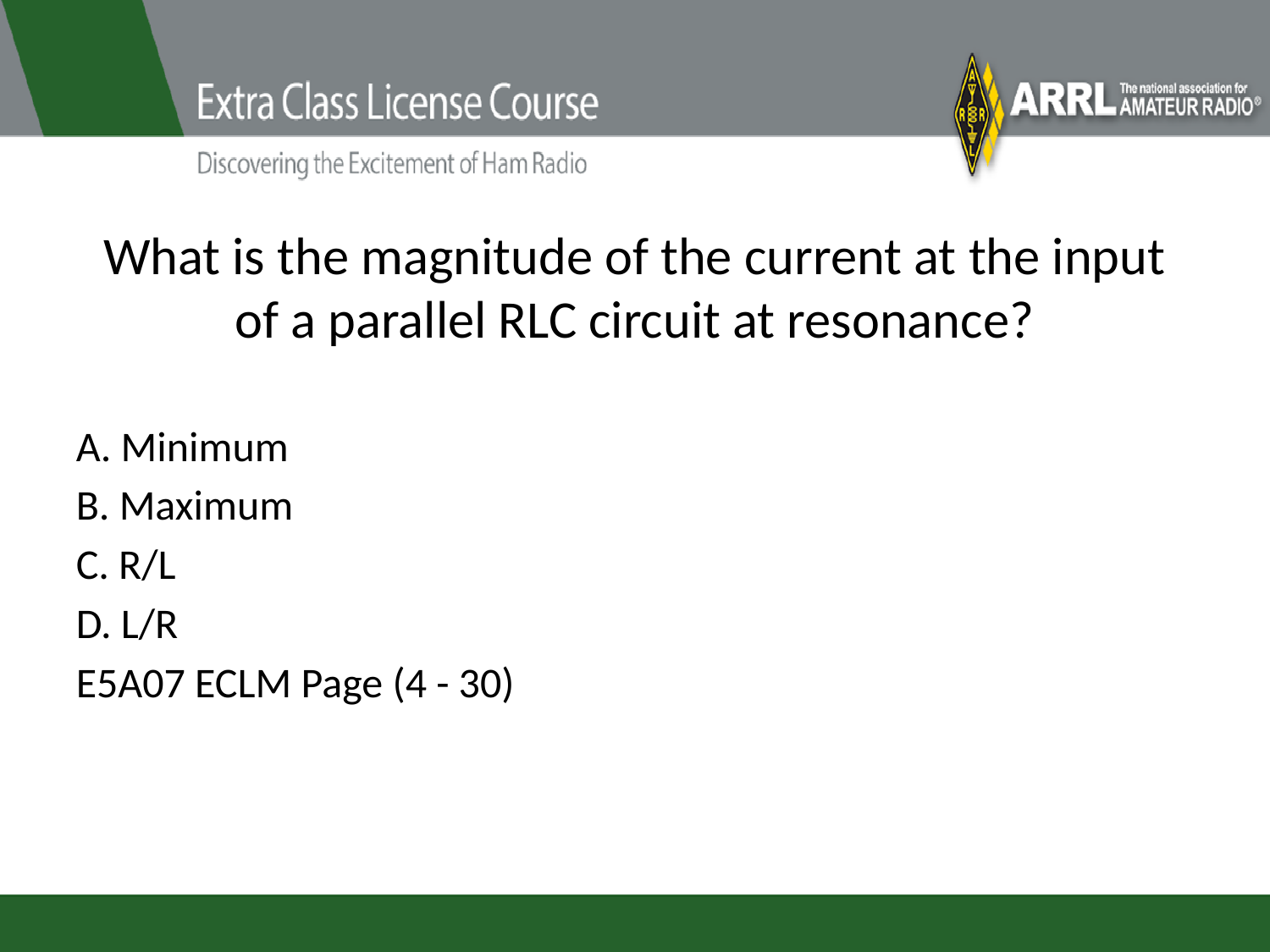

# What is the magnitude of the current at the input of a parallel RLC circuit at resonance?
A. Minimum
B. Maximum
C. R/L
D. L/R
E5A07 ECLM Page (4 - 30)